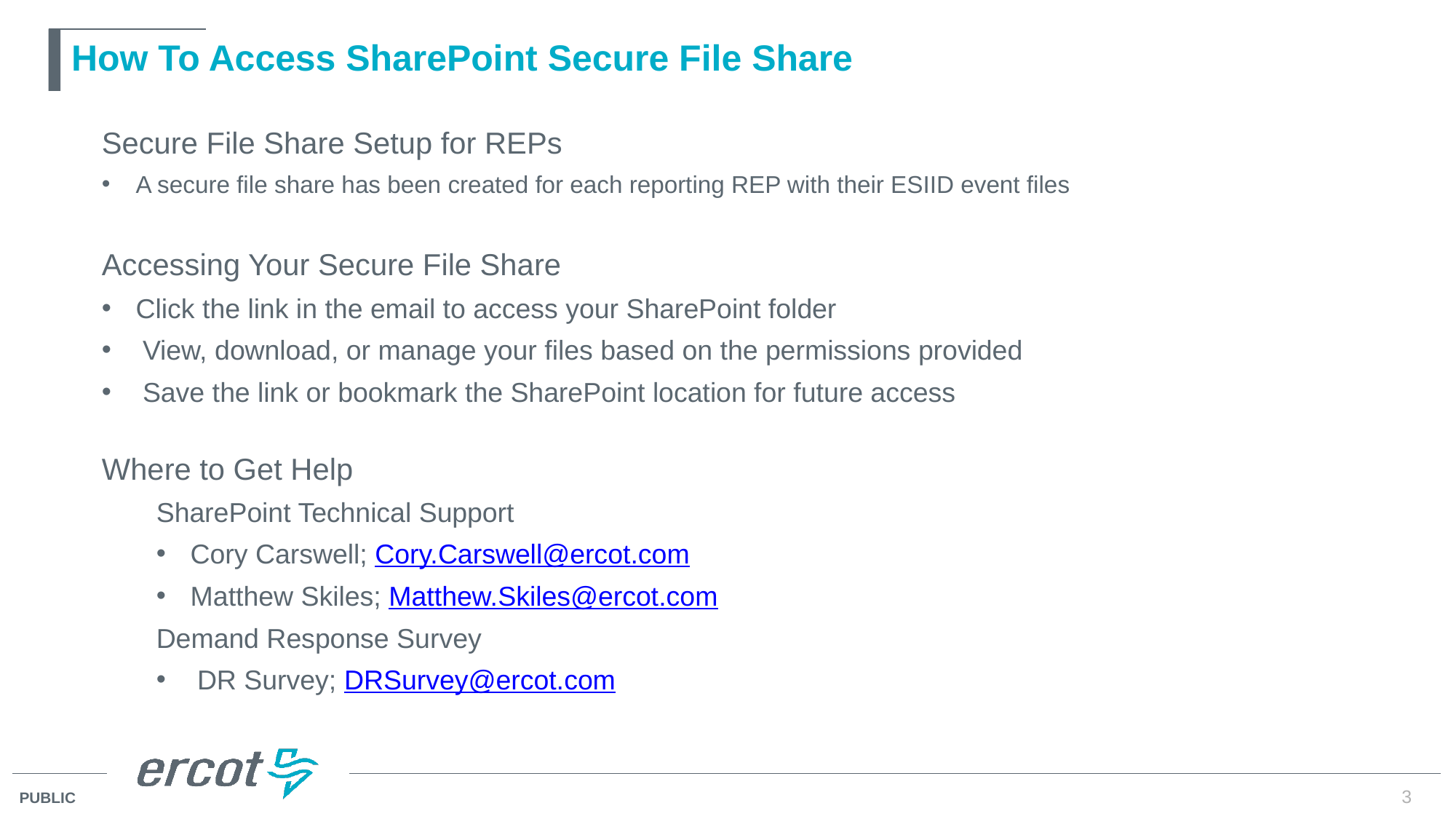

# How To Access SharePoint Secure File Share
Secure File Share Setup for REPs
A secure file share has been created for each reporting REP with their ESIID event files

Accessing Your Secure File Share
Click the link in the email to access your SharePoint folder
View, download, or manage your files based on the permissions provided
Save the link or bookmark the SharePoint location for future access

Where to Get Help
SharePoint Technical Support
Cory Carswell; Cory.Carswell@ercot.com
Matthew Skiles; Matthew.Skiles@ercot.com
Demand Response Survey
DR Survey; DRSurvey@ercot.com

3